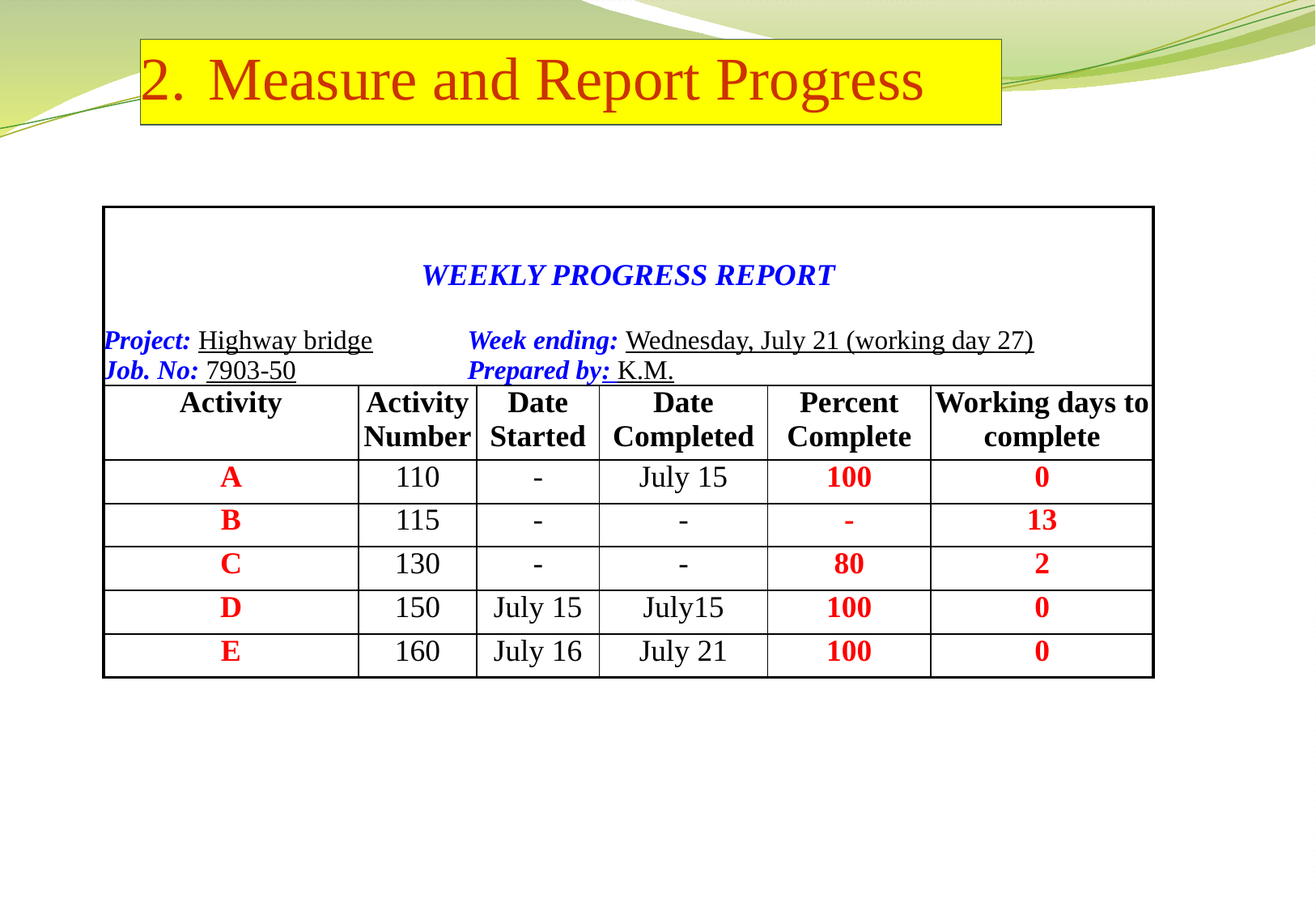

Measure and Report Progress
| WEEKLY PROGRESS REPORT Project: Highway bridge Week ending: Wednesday, July 21 (working day 27) Job. No: 7903-50 Prepared by: K.M. |  |  |  |  |  |
| --- | --- | --- | --- | --- | --- |
| Activity | Activity Number | Date Started | Date Completed | Percent Complete | Working days to complete |
| A | 110 | - | July 15 | 100 | 0 |
| B | 115 | - | - | - | 13 |
| C | 130 | - | - | 80 | 2 |
| D | 150 | July 15 | July15 | 100 | 0 |
| E | 160 | July 16 | July 21 | 100 | 0 |